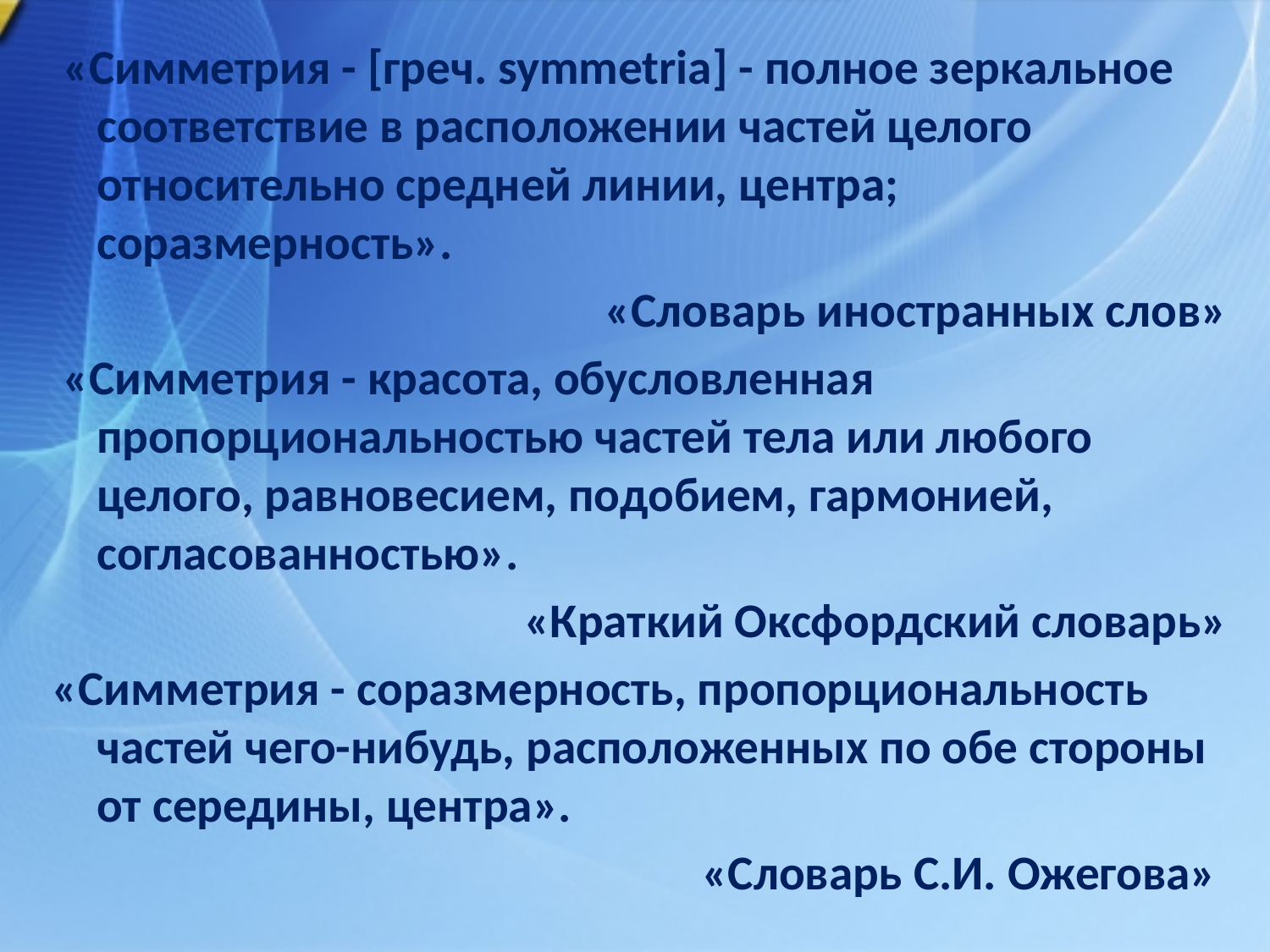

«Симметрия - [греч. symmetria] - полное зеркальное соответствие в расположении частей целого относительно средней линии, центра; соразмерность».
«Словарь иностранных слов»
 «Симметрия - красота, обусловленная пропорциональностью частей тела или любого целого, равновесием, подобием, гармонией, согласованностью».
«Краткий Оксфордский словарь»
«Симметрия - соразмерность, пропорциональность частей чего-нибудь, расположенных по обе стороны от середины, центра».
 «Словарь С.И. Ожегова»